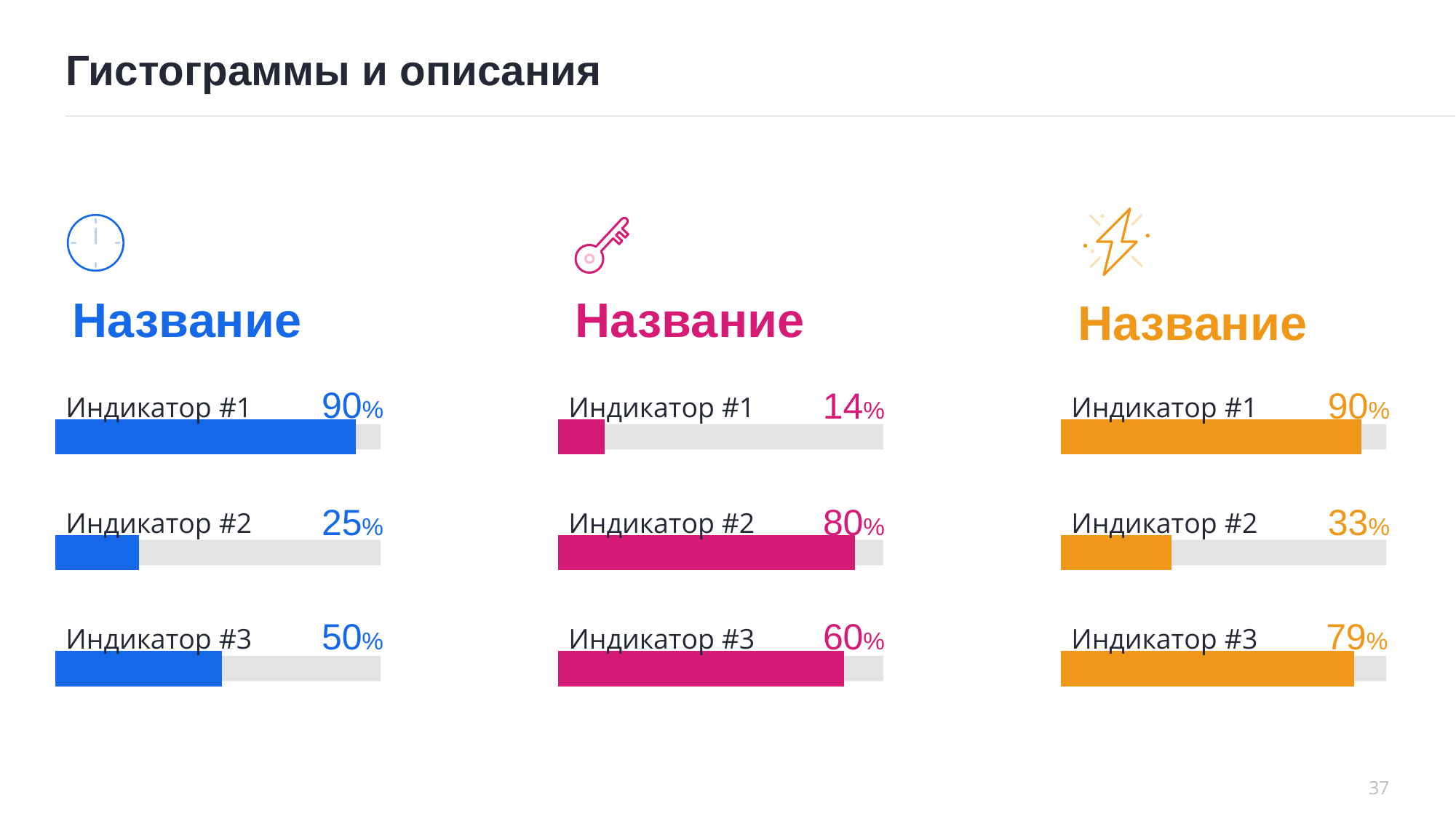

# Гистограммы и описания

Название
Название
Название
90%
14%
90%

### Chart

| Category | Ряд 1 |
|---|---|
| Категория 1 | 0.9 |

### Chart

| Category | Ряд 1 |
|---|---|
| Категория 1 | 0.14 |

### Chart

| Category | Ряд 1 |
|---|---|
| Категория 1 | 0.9 |
Индикатор #1
Индикатор #1
Индикатор #1

25%
80%
33%

### Chart

| Category | Ряд 1 |
|---|---|
| Категория 1 | 0.25 |

### Chart

| Category | Ряд 1 |
|---|---|
| Категория 1 | 0.8 |

### Chart

| Category | Ряд 1 |
|---|---|
| Категория 1 | 0.33 |
Индикатор #2
Индикатор #2
Индикатор #2

50%
60%
79%

### Chart

| Category | Ряд 1 |
|---|---|
| Категория 1 | 0.5 |

### Chart

| Category | Ряд 1 |
|---|---|
| Категория 1 | 0.6 |

### Chart

| Category | Ряд 1 |
|---|---|
| Категория 1 | 0.79 |
Индикатор #3
Индикатор #3
Индикатор #3

37